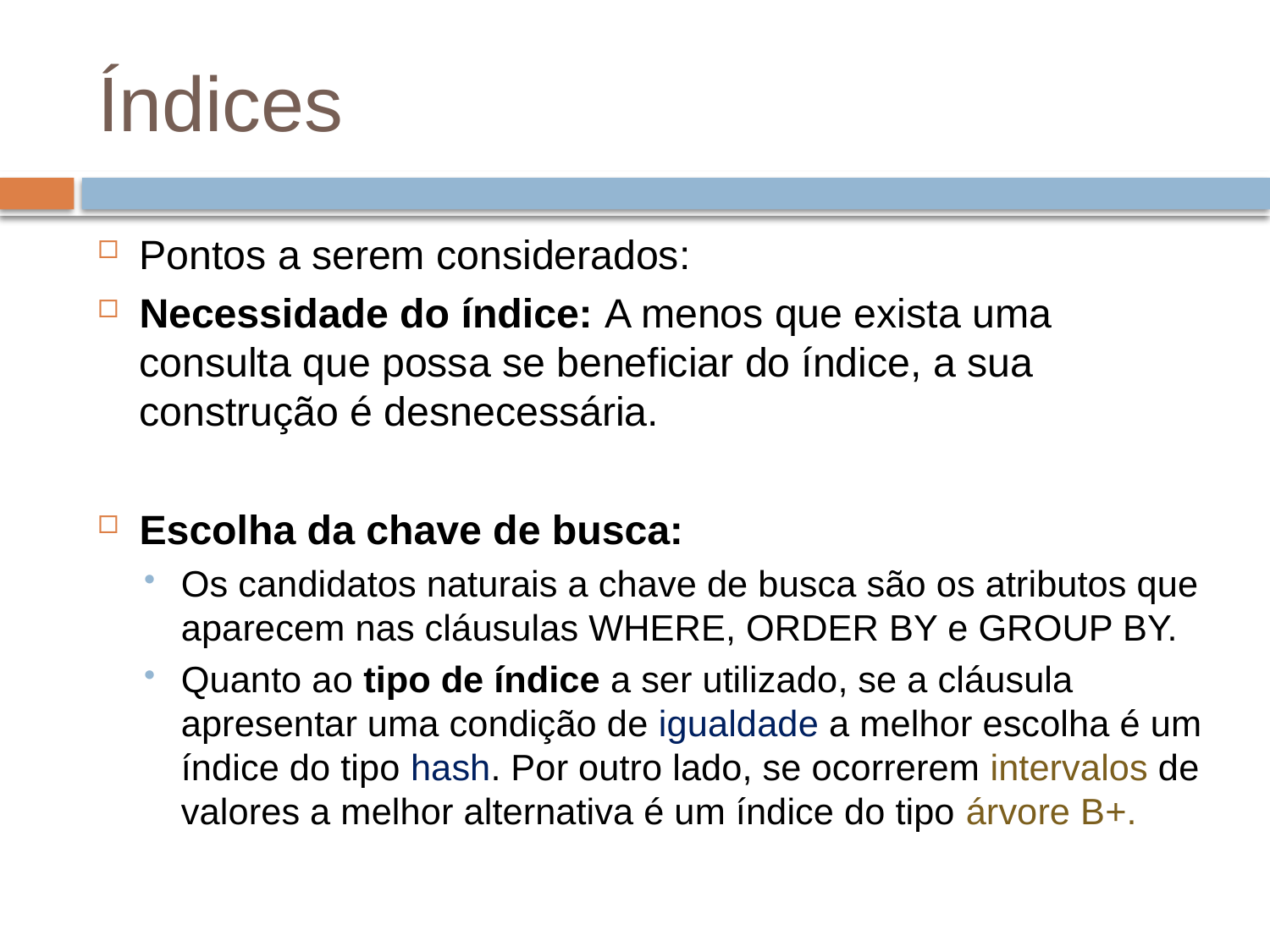

# Índices
Pontos a serem considerados:
Necessidade do índice: A menos que exista uma consulta que possa se beneficiar do índice, a sua construção é desnecessária.

Escolha da chave de busca:
Os candidatos naturais a chave de busca são os atributos que aparecem nas cláusulas WHERE, ORDER BY e GROUP BY.
Quanto ao tipo de índice a ser utilizado, se a cláusula apresentar uma condição de igualdade a melhor escolha é um índice do tipo hash. Por outro lado, se ocorrerem intervalos de valores a melhor alternativa é um índice do tipo árvore B+.